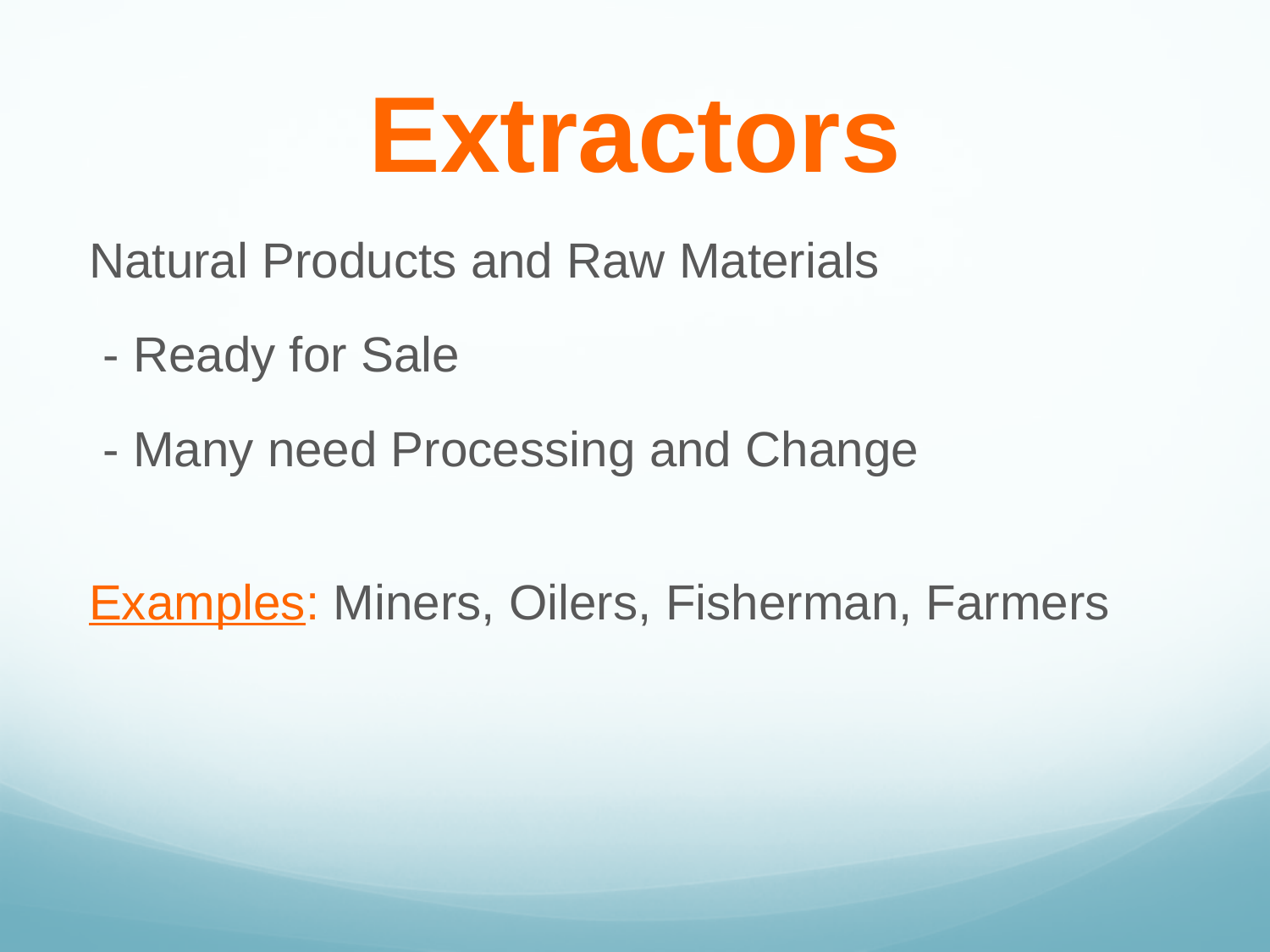

# Extractors
Natural Products and Raw Materials
 - Ready for Sale
 - Many need Processing and Change

Examples: Miners, Oilers, Fisherman, Farmers